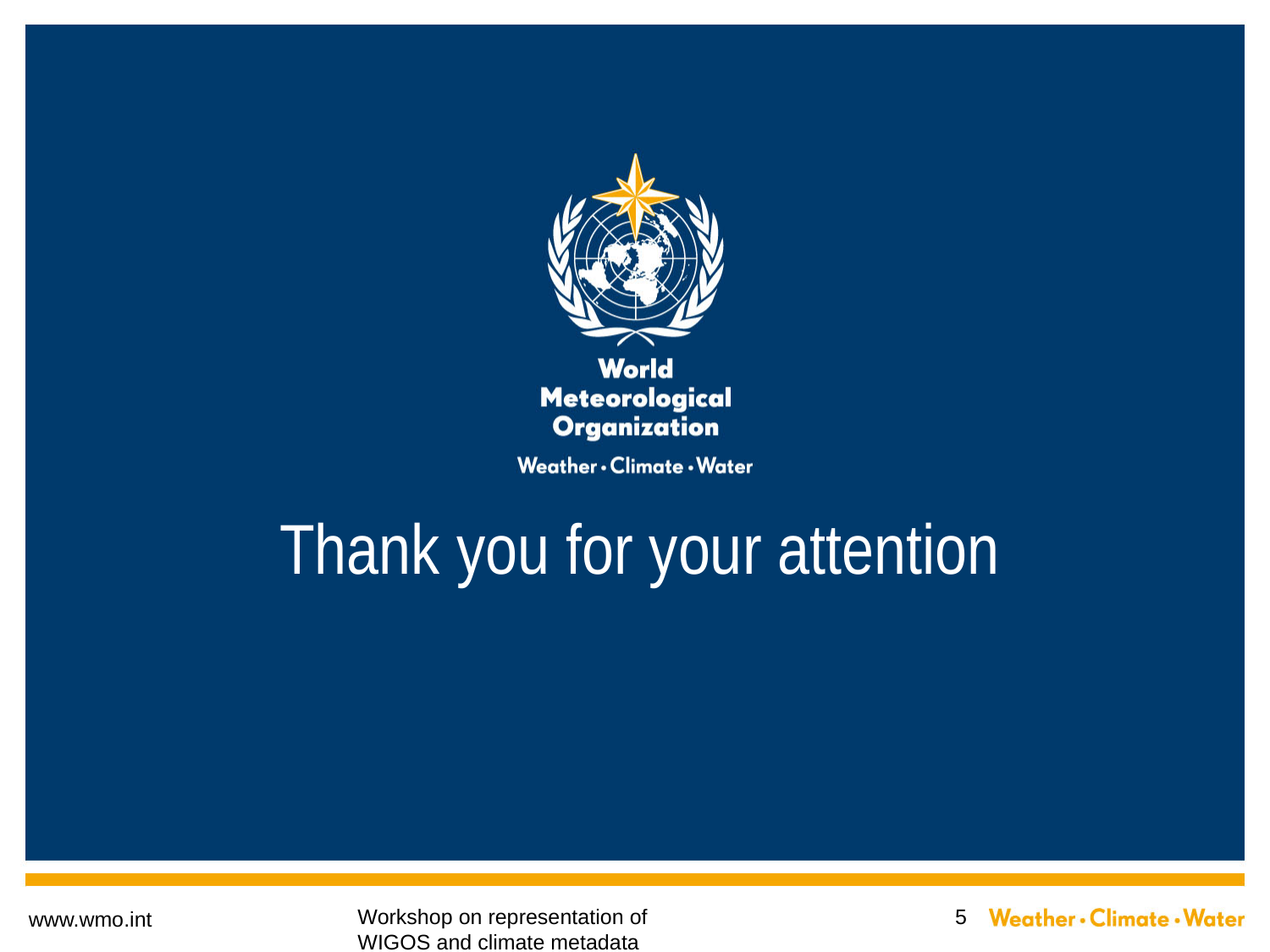

# Thank you for your attention

Workshop on representation of WIGOS and climate metadata
5